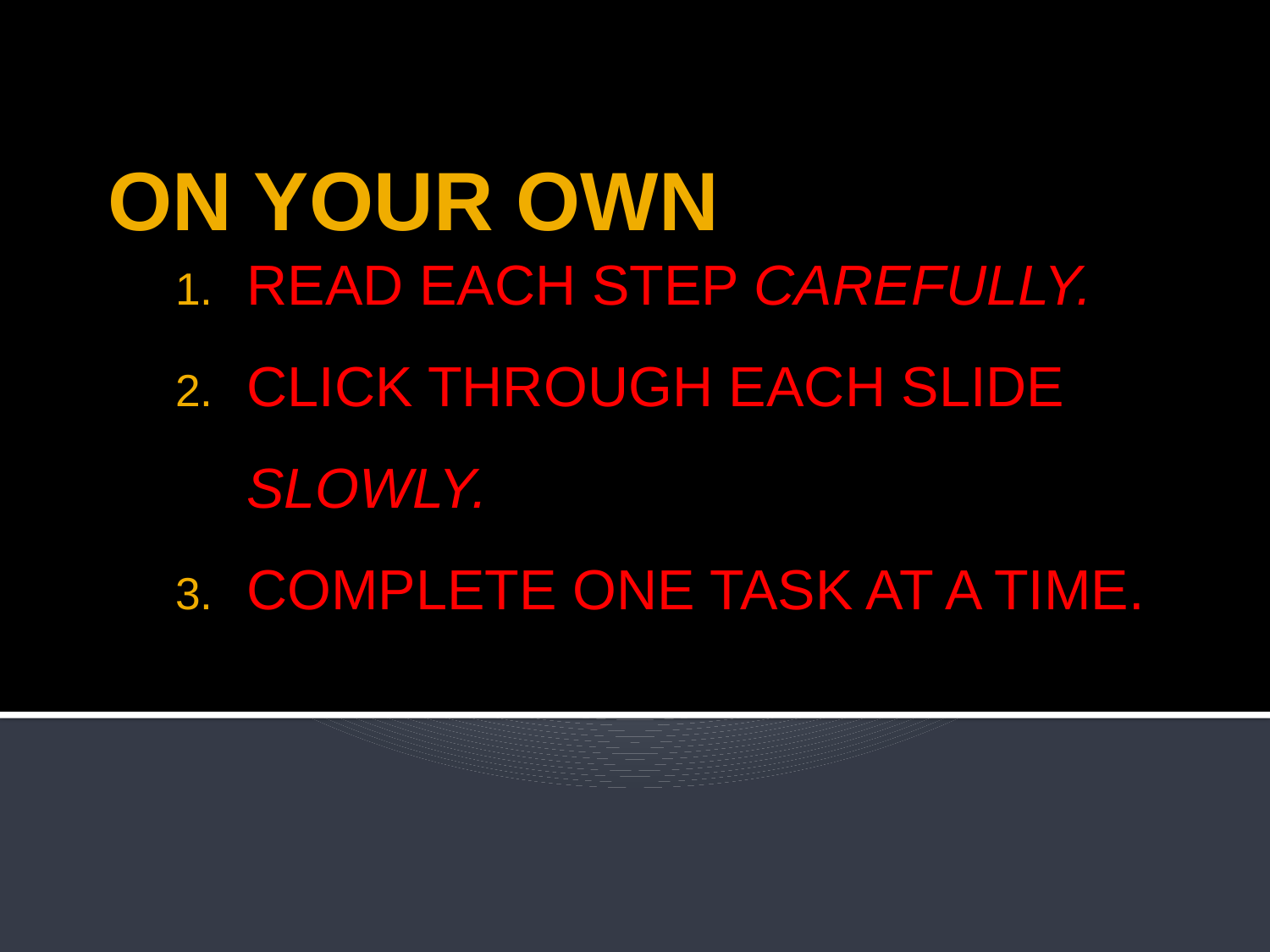

# ON YOUR OWN
READ EACH STEP CAREFULLY.
CLICK THROUGH EACH SLIDE SLOWLY.
COMPLETE ONE TASK AT A TIME.